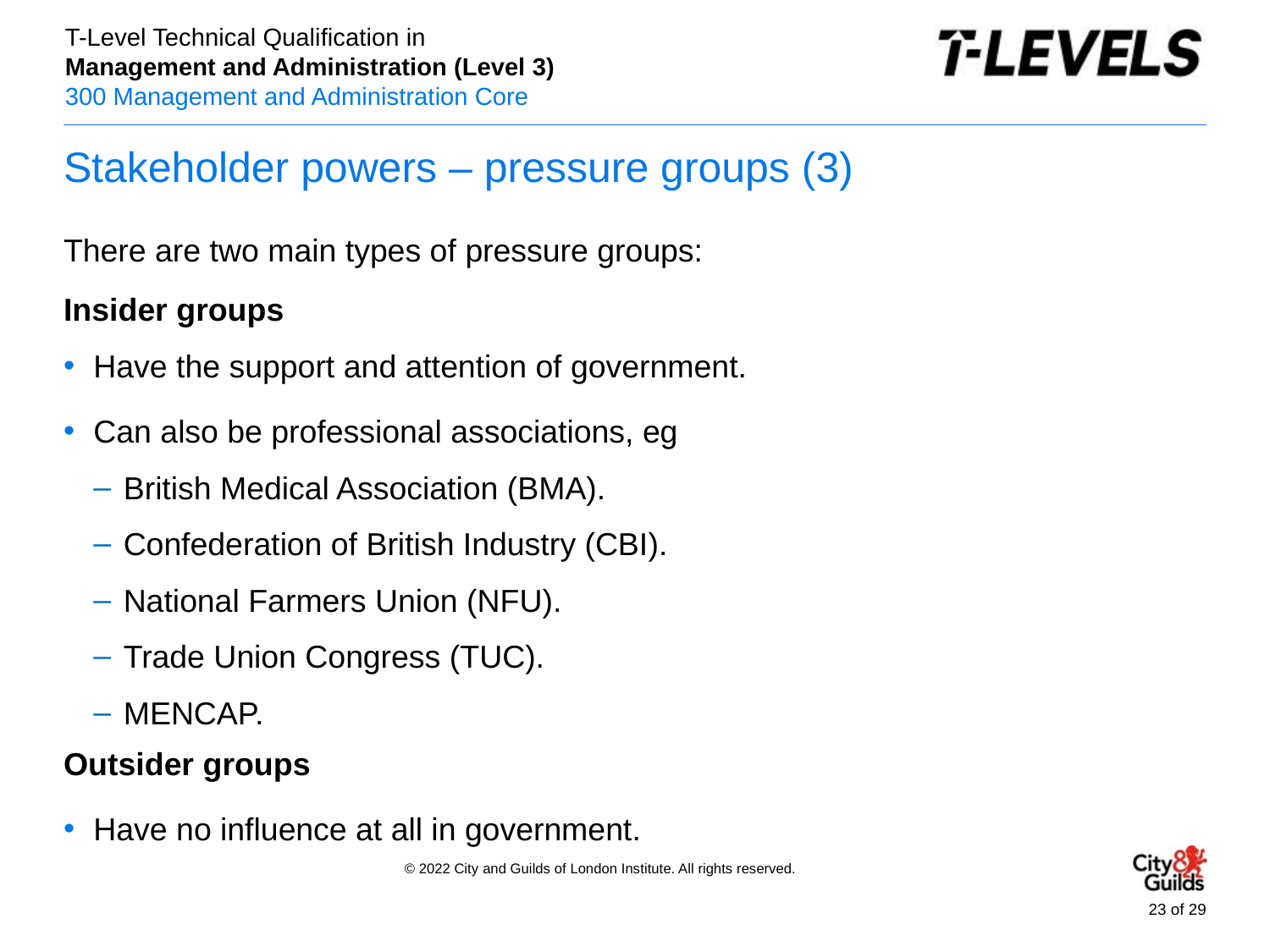

# Stakeholder powers – pressure groups (3)
There are two main types of pressure groups:
Insider groups
Have the support and attention of government.
Can also be professional associations, eg
British Medical Association (BMA).
Confederation of British Industry (CBI).
National Farmers Union (NFU).
Trade Union Congress (TUC).
MENCAP.
Outsider groups
Have no influence at all in government.